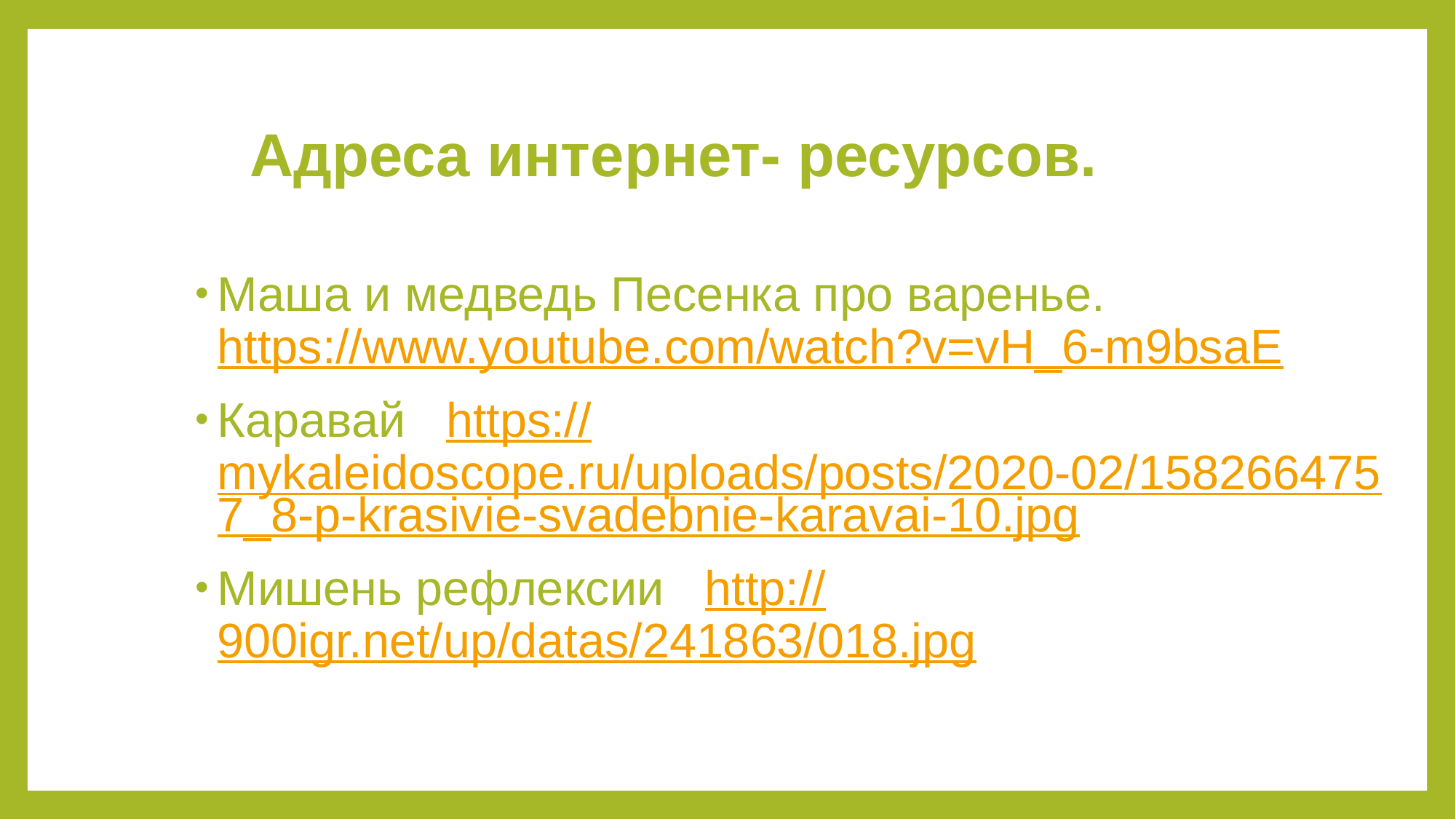

# Адреса интернет- ресурсов.
Маша и медведь Песенка про варенье. https://www.youtube.com/watch?v=vH_6-m9bsaE
Каравай   https://mykaleidoscope.ru/uploads/posts/2020-02/1582664757_8-p-krasivie-svadebnie-karavai-10.jpg
Мишень рефлексии   http://900igr.net/up/datas/241863/018.jpg